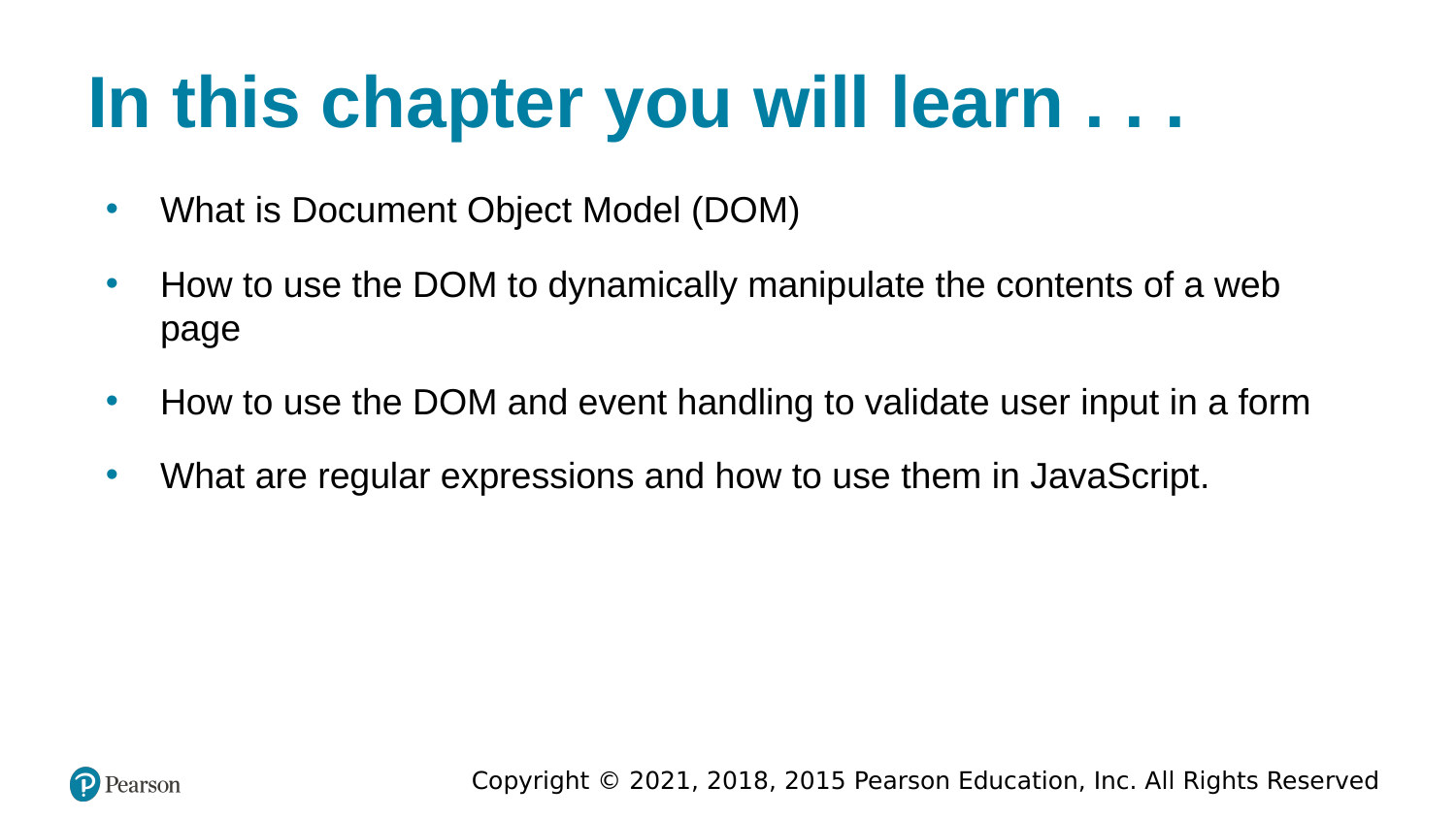

# In this chapter you will learn . . .
What is Document Object Model (DOM)
How to use the DOM to dynamically manipulate the contents of a web page
How to use the DOM and event handling to validate user input in a form
What are regular expressions and how to use them in JavaScript.